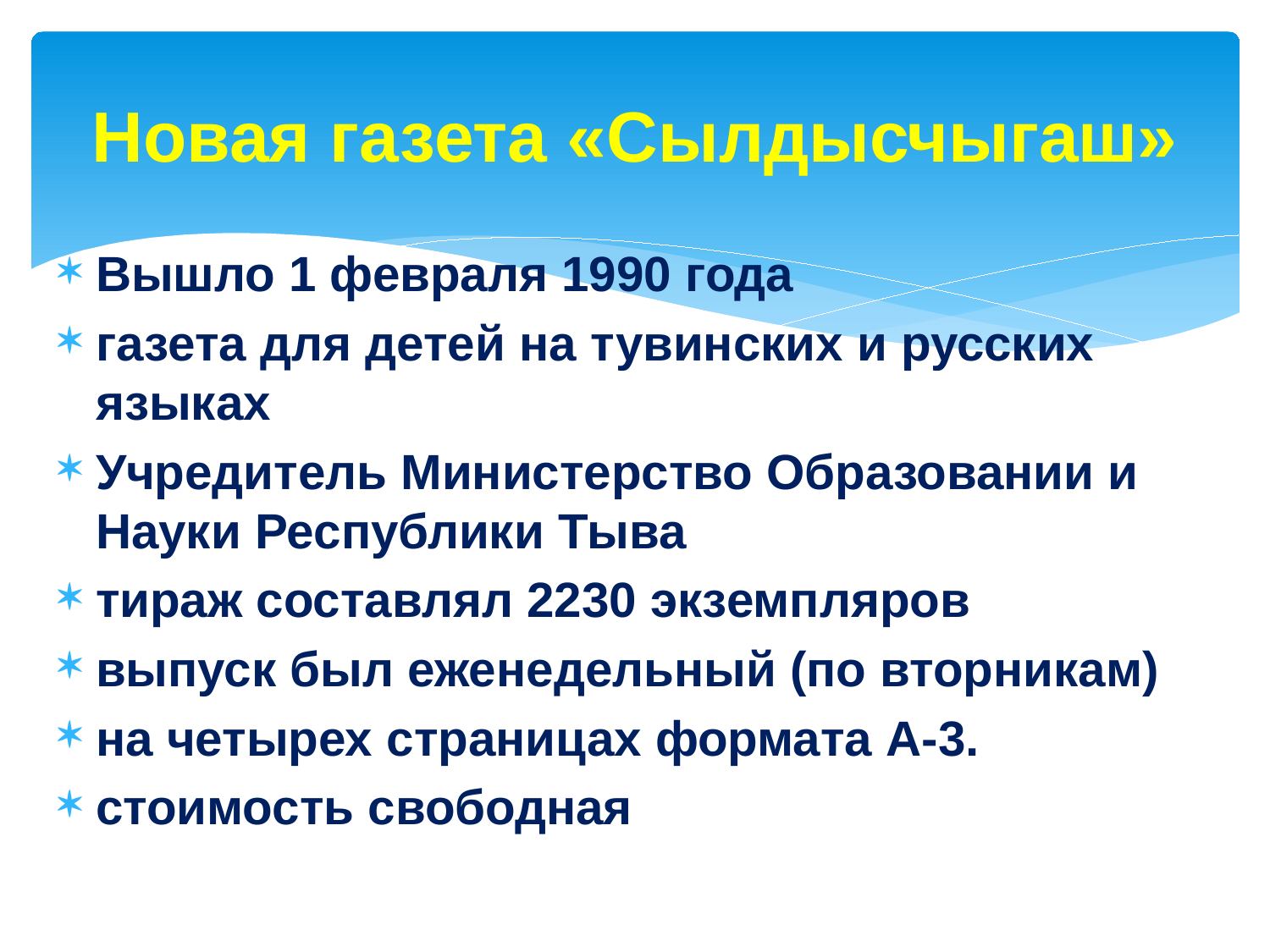

# Новая газета «Сылдысчыгаш»
Вышло 1 февраля 1990 года
газета для детей на тувинских и русских языках
Учредитель Министерство Образовании и Науки Республики Тыва
тираж составлял 2230 экземпляров
выпуск был еженедельный (по вторникам)
на четырех страницах формата А-3.
стоимость свободная